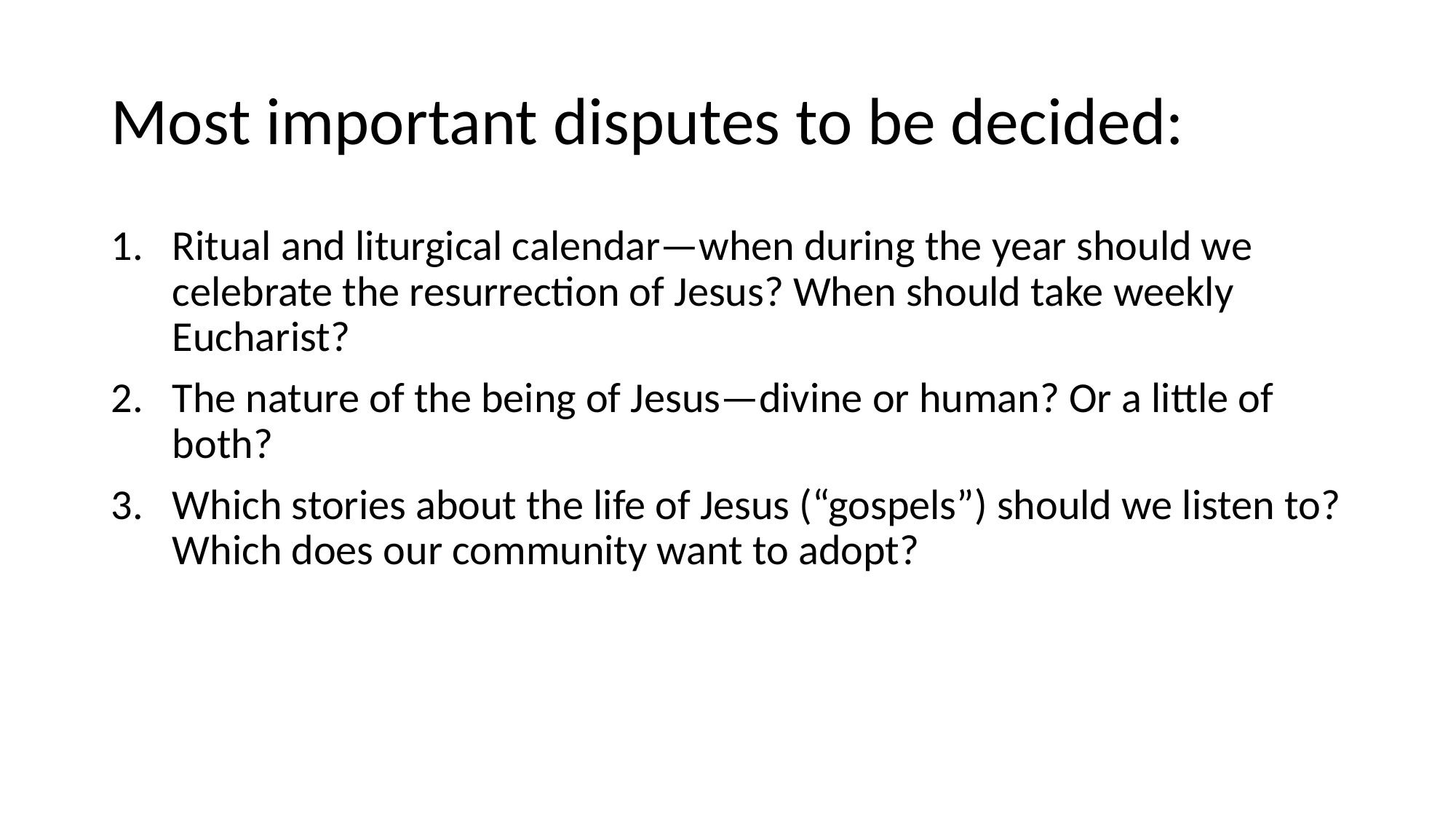

# Most important disputes to be decided:
Ritual and liturgical calendar—when during the year should we celebrate the resurrection of Jesus? When should take weekly Eucharist?
The nature of the being of Jesus—divine or human? Or a little of both?
Which stories about the life of Jesus (“gospels”) should we listen to? Which does our community want to adopt?